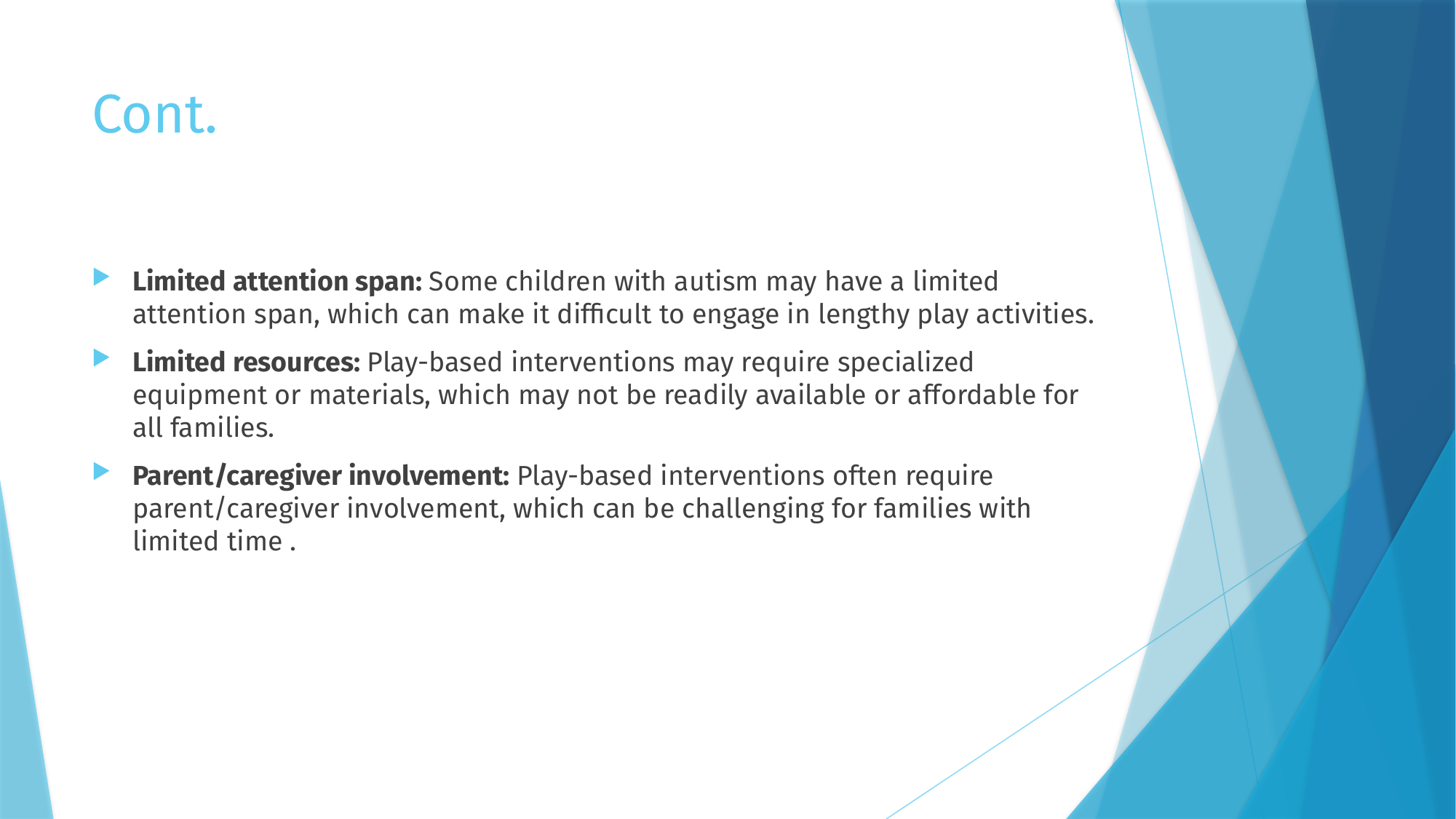

# Cont.
Limited attention span: Some children with autism may have a limited attention span, which can make it difficult to engage in lengthy play activities.
Limited resources: Play-based interventions may require specialized equipment or materials, which may not be readily available or affordable for all families.
Parent/caregiver involvement: Play-based interventions often require parent/caregiver involvement, which can be challenging for families with limited time .